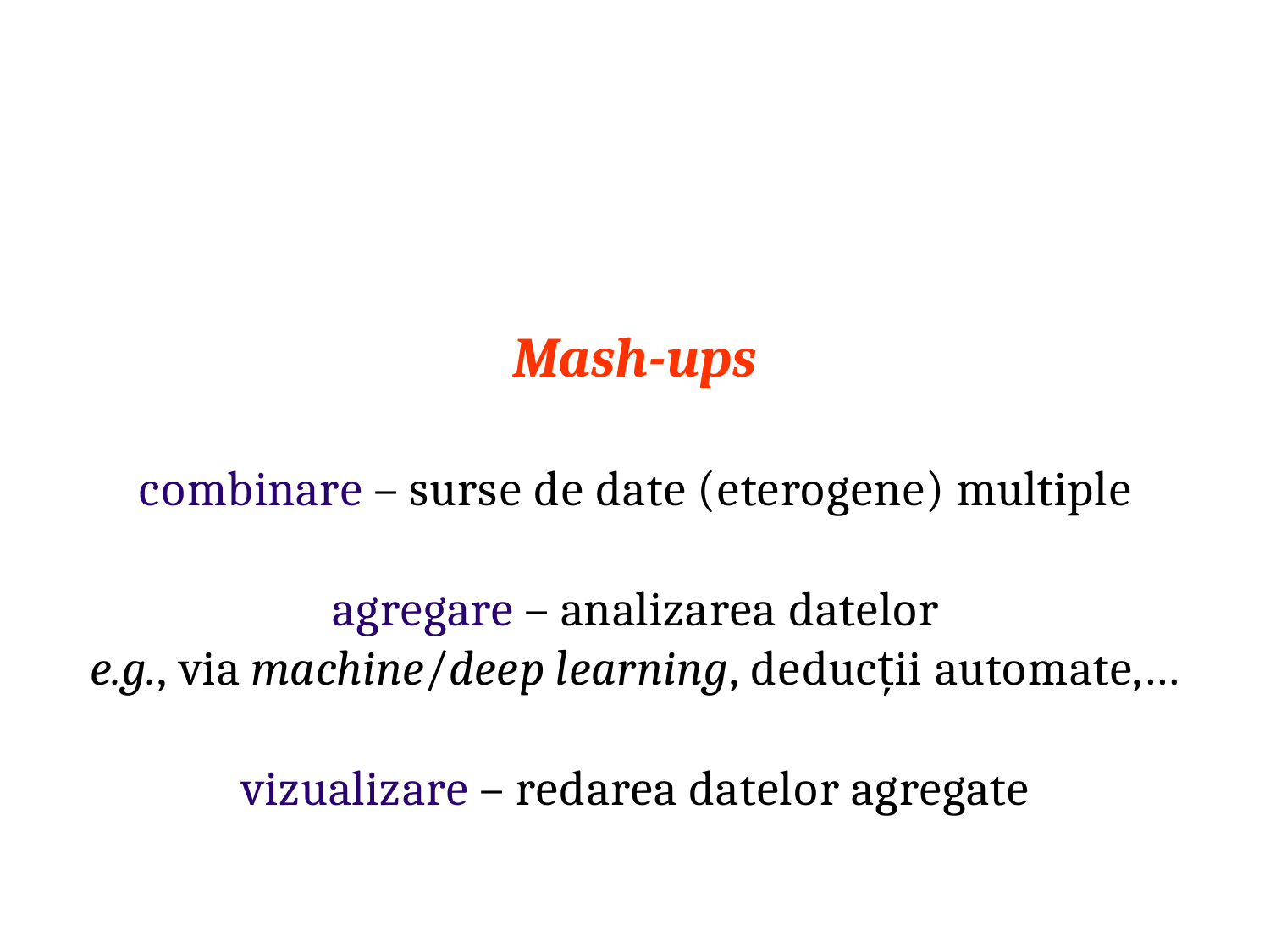

# Mash-ups
combinare – surse de date (eterogene) multiple

agregare – analizarea datelor
e.g., via machine/deep learning, deducții automate,…

vizualizare – redarea datelor agregate